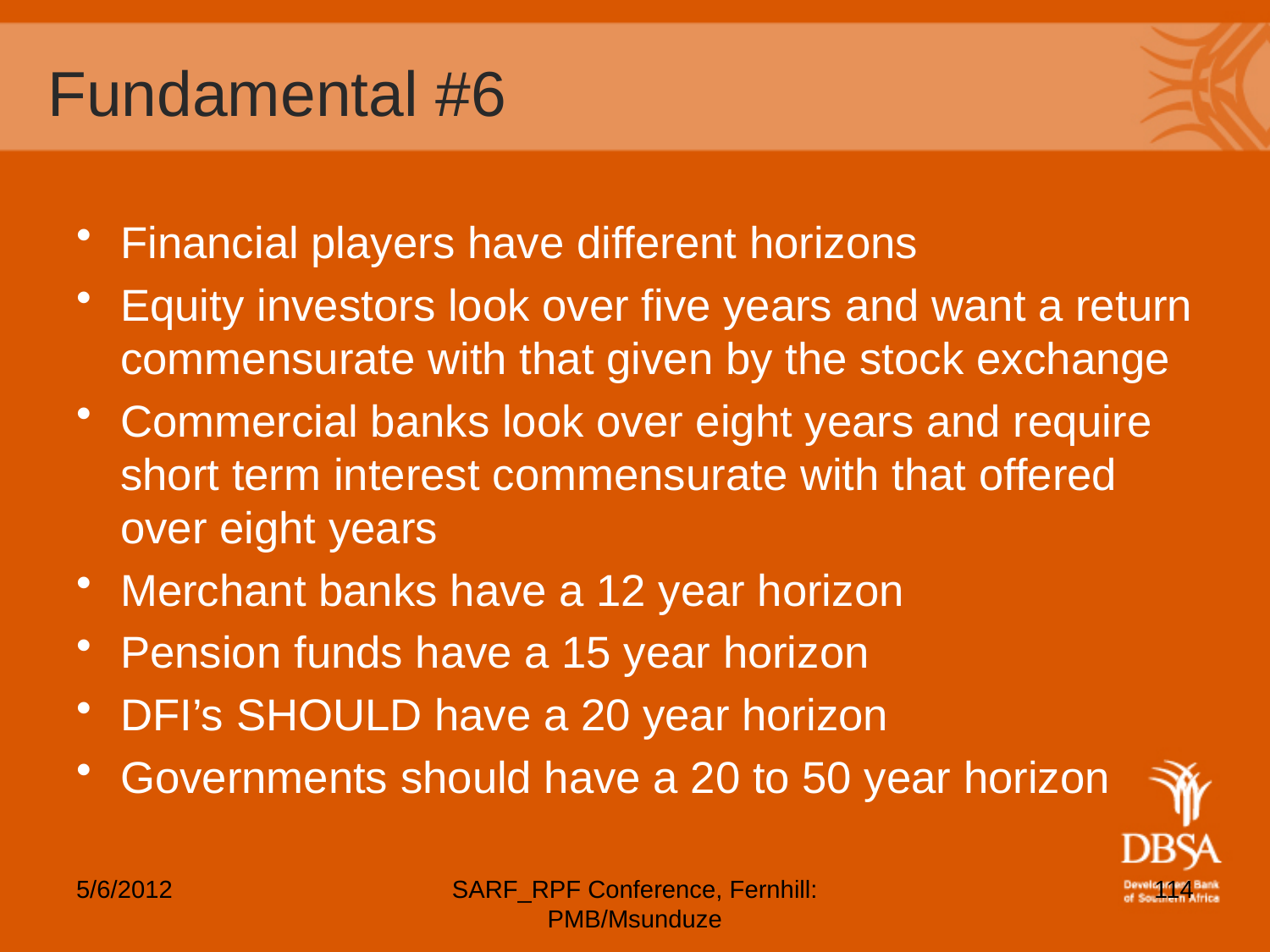

# Fundamental #6
Financial players have different horizons
Equity investors look over five years and want a return commensurate with that given by the stock exchange
Commercial banks look over eight years and require short term interest commensurate with that offered over eight years
Merchant banks have a 12 year horizon
Pension funds have a 15 year horizon
DFI’s SHOULD have a 20 year horizon
Governments should have a 20 to 50 year horizon
5/6/2012
SARF_RPF Conference, Fernhill: PMB/Msunduze
114